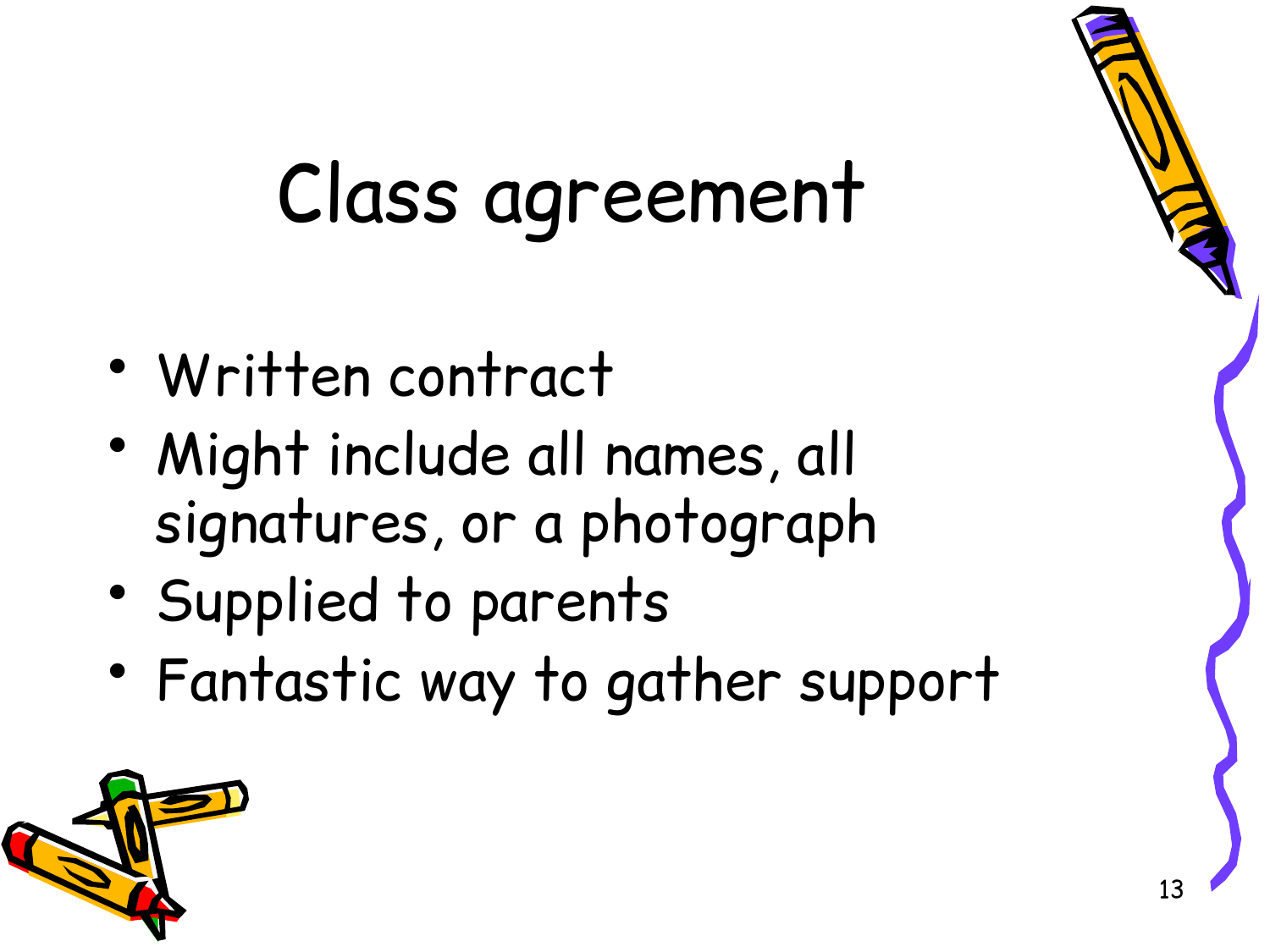

# Class agreement

Written contract
Might include all names, all signatures, or a photograph
Supplied to parents
Fantastic way to gather support
13